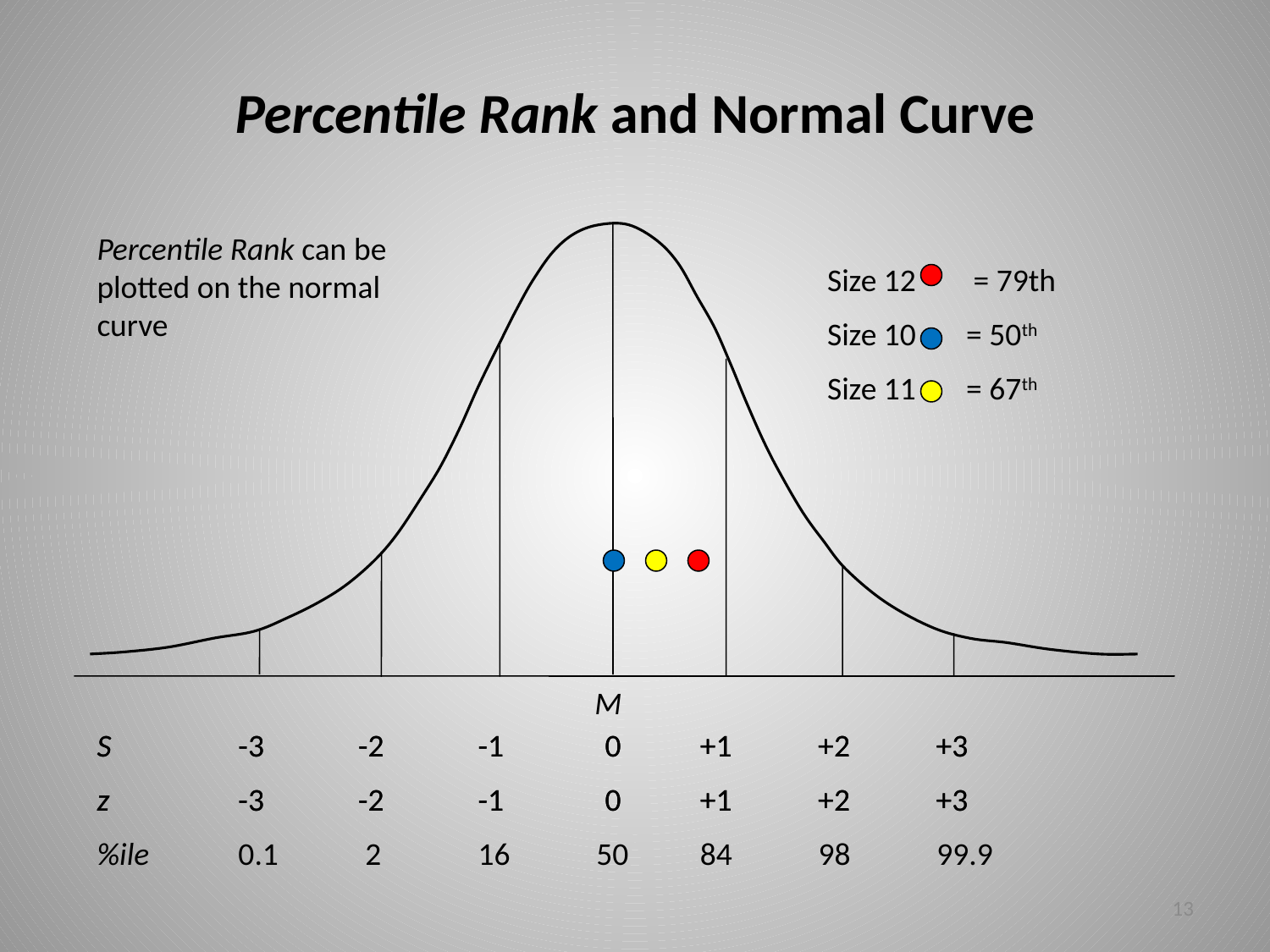

# Percentile Rank and Normal Curve

Percentile Rank can be plotted on the normal curve

Size 12        = 79th
Size 10       = 50th
Size 11       = 67th

M
S	  -3	 -2	-1	0           +1            +2            +3
z	  -3	 -2	-1	0           +1            +2            +3
S	  -3	 -2	-1	0           +1            +2            +3
z	  -3	 -2	-1	0           +1            +2            +3
%ile	  0.1	  2	16            50          84            98            99.9
13